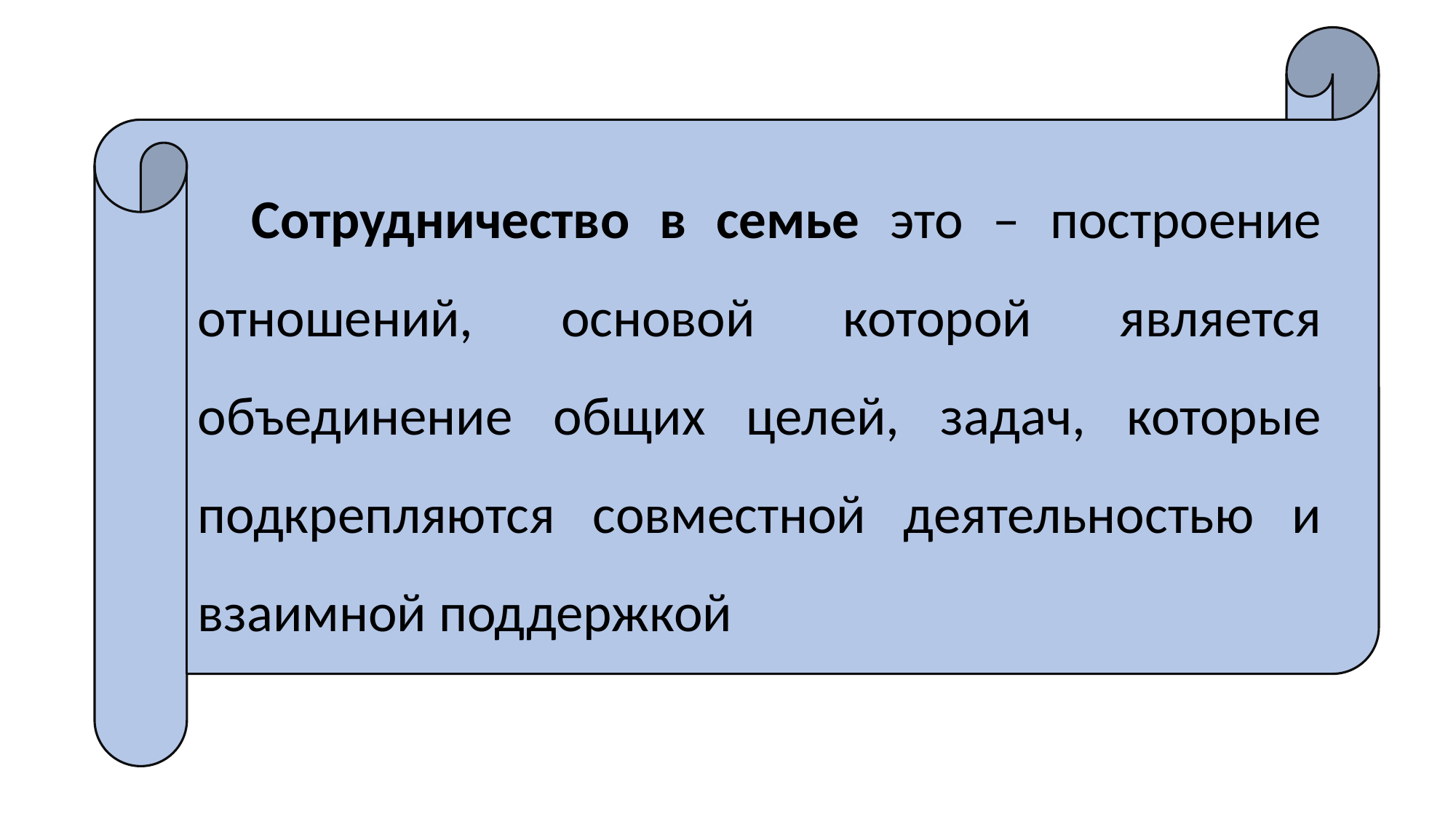

Сотрудничество в семье это – построение отношений, основой которой является объединение общих целей, задач, которые подкрепляются совместной деятельностью и взаимной поддержкой